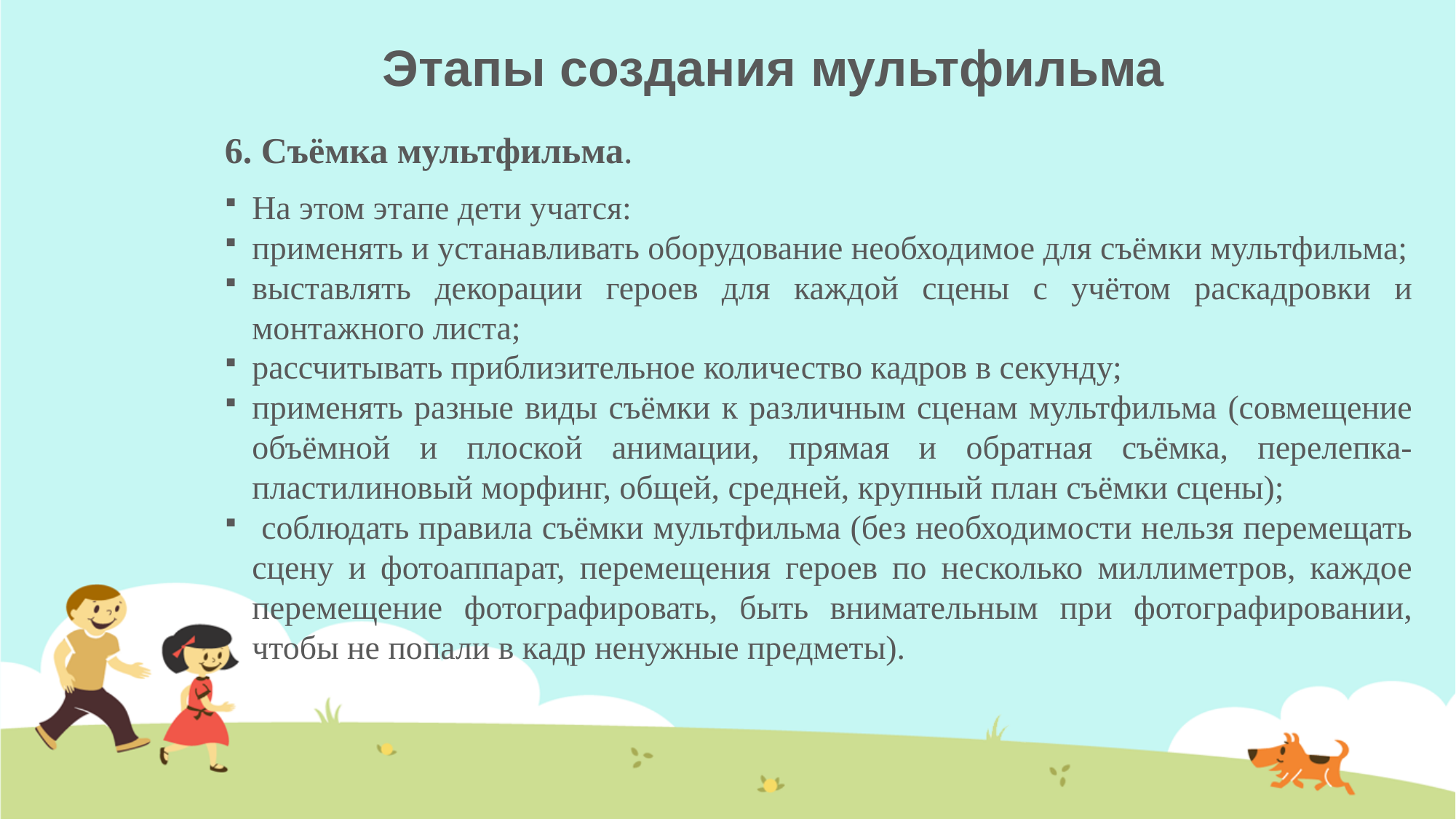

# Этапы создания мультфильма
6. Съёмка мультфильма.
На этом этапе дети учатся:
применять и устанавливать оборудование необходимое для съёмки мультфильма;
выставлять декорации героев для каждой сцены с учётом раскадровки и монтажного листа;
рассчитывать приблизительное количество кадров в секунду;
применять разные виды съёмки к различным сценам мультфильма (совмещение объёмной и плоской анимации, прямая и обратная съёмка, перелепка-пластилиновый морфинг, общей, средней, крупный план съёмки сцены);
 соблюдать правила съёмки мультфильма (без необходимости нельзя перемещать сцену и фотоаппарат, перемещения героев по несколько миллиметров, каждое перемещение фотографировать, быть внимательным при фотографировании, чтобы не попали в кадр ненужные предметы).